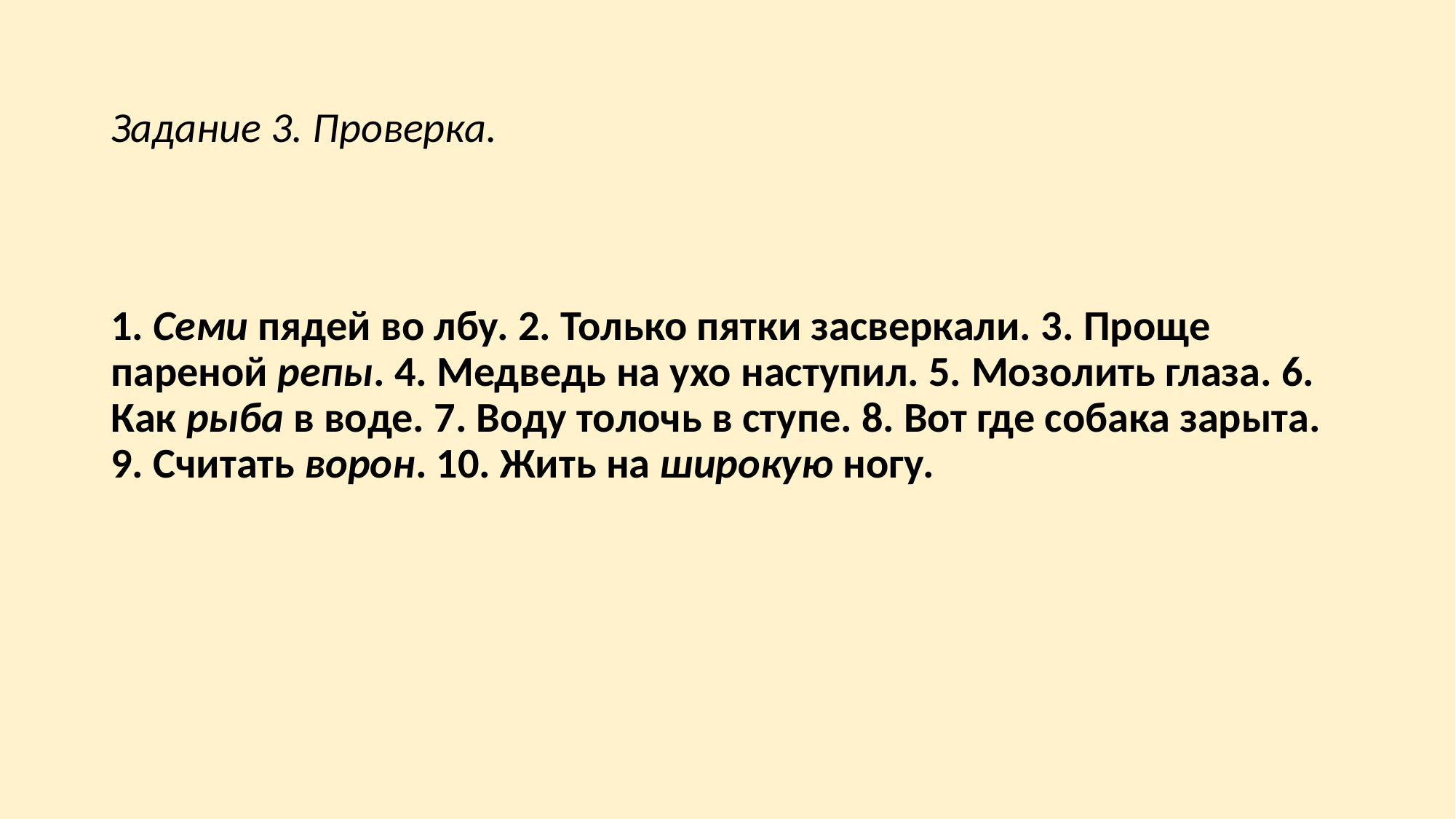

# Задание 3. Проверка.
1. Семи пядей во лбу. 2. Только пятки засверкали. 3. Проще пареной репы. 4. Медведь на ухо наступил. 5. Мозолить глаза. 6. Как рыба в воде. 7. Воду толочь в ступе. 8. Вот где собака зарыта. 9. Считать ворон. 10. Жить на широкую ногу.